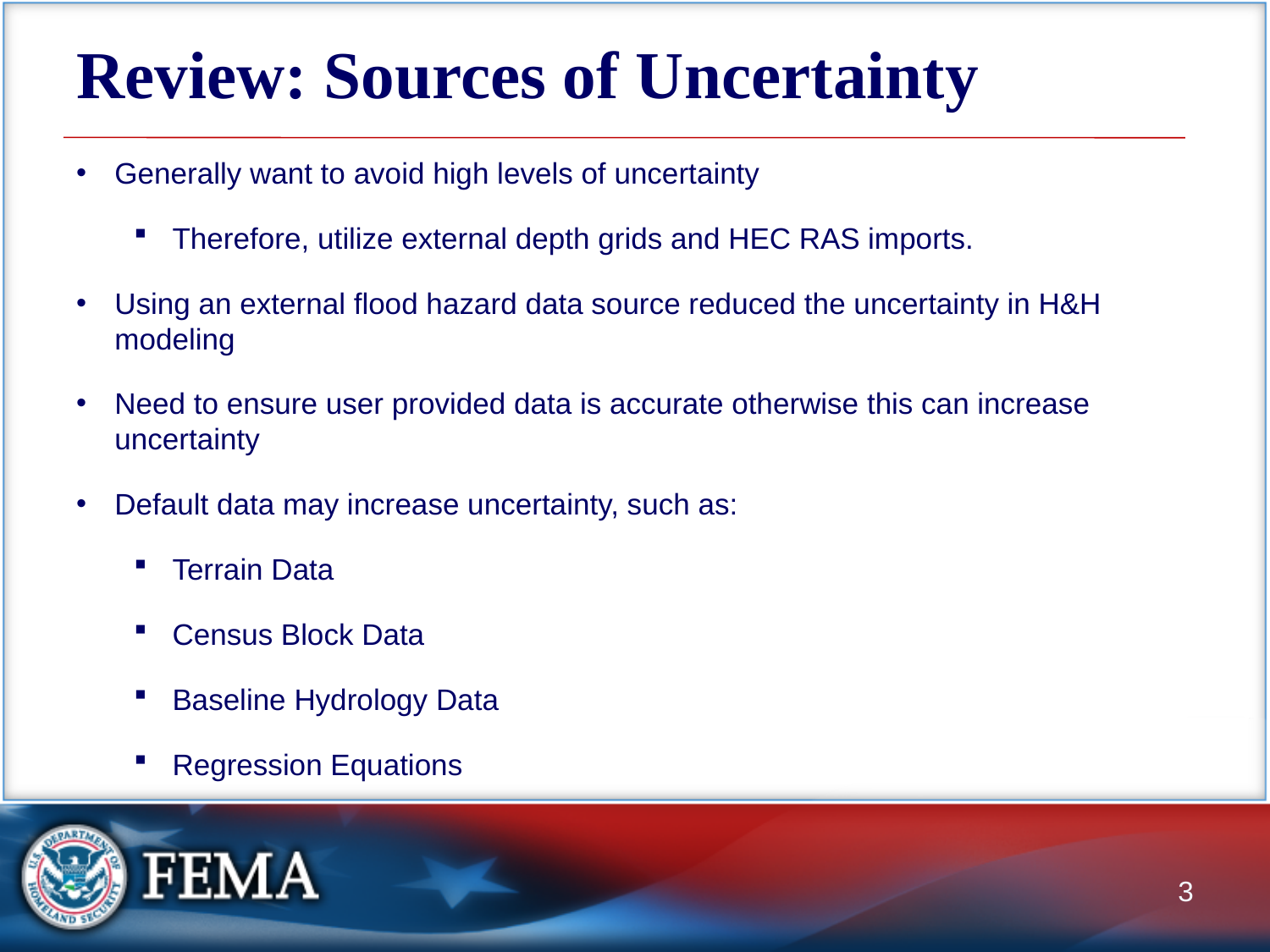

# Review: Sources of Uncertainty
Generally want to avoid high levels of uncertainty
Therefore, utilize external depth grids and HEC RAS imports.
Using an external flood hazard data source reduced the uncertainty in H&H modeling
Need to ensure user provided data is accurate otherwise this can increase uncertainty
Default data may increase uncertainty, such as:
Terrain Data
Census Block Data
Baseline Hydrology Data
Regression Equations
3